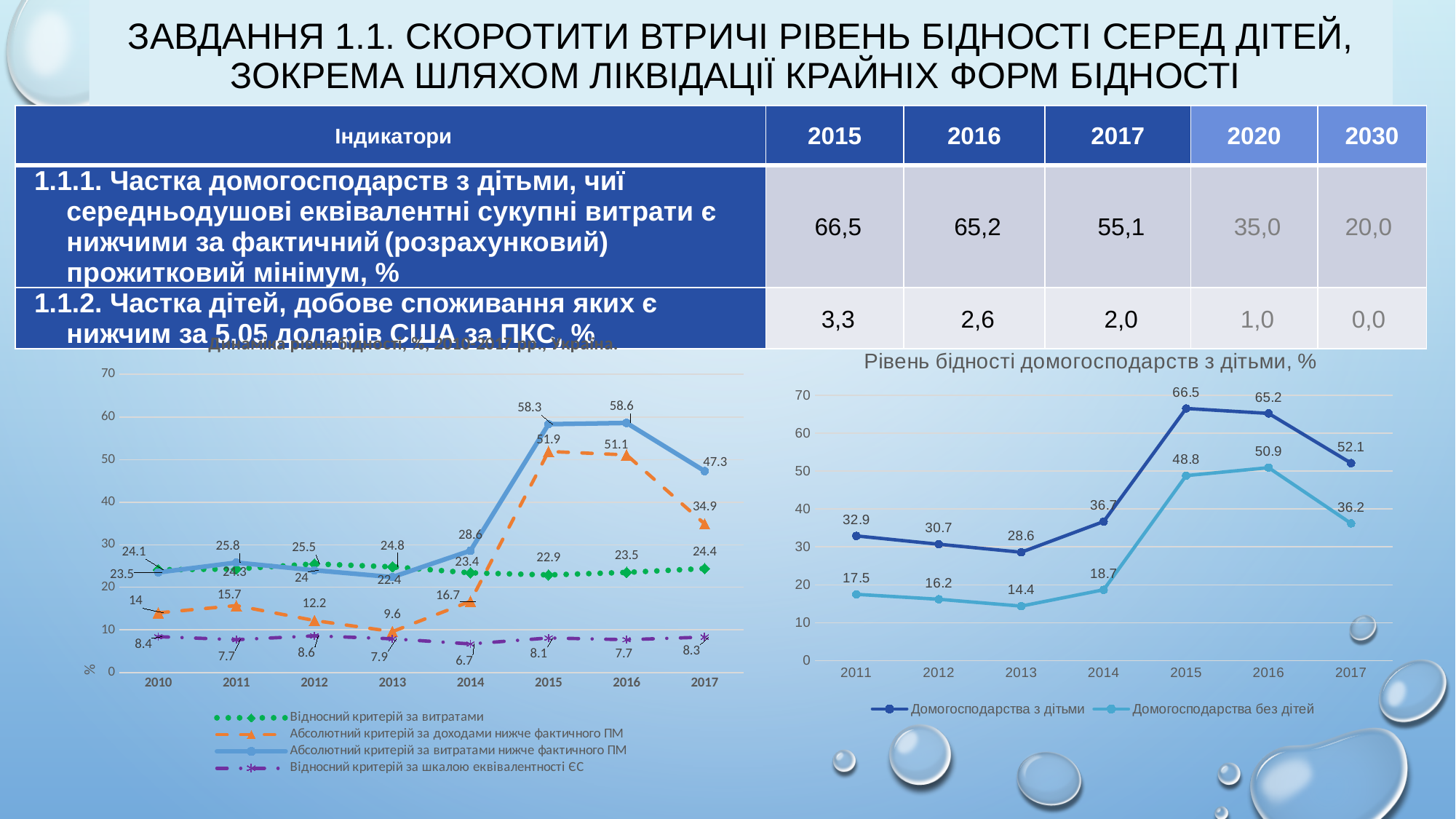

# Завдання 1.1. Скоротити втричі рівень бідності серед дітей, зокрема шляхом ліквідації крайніх форм бідності
| Індикатори | 2015 | 2016 | 2017 | 2020 | 2030 |
| --- | --- | --- | --- | --- | --- |
| 1.1.1. Частка домогосподарств з дітьми, чиї середньодушові еквівалентні сукупні витрати є нижчими за фактичний (розрахунковий) прожитковий мінімум, % | 66,5 | 65,2 | 55,1 | 35,0 | 20,0 |
| 1.1.2. Частка дітей, добове споживання яких є нижчим за 5,05 доларів США за ПКС, % | 3,3 | 2,6 | 2,0 | 1,0 | 0,0 |

### Chart: Динаміка рівня бідності, %, 2010-2017 рр., Україна.

| Category | Відносний критерій за витратами | Абсолютний критерій за доходами нижче фактичного ПМ | Абсолютний критерій за витратами нижче фактичного ПМ | Відносний критерій за шкалою еквівалентності ЄС |
|---|---|---|---|---|
| 2010 | 24.1 | 14.0 | 23.5 | 8.4 |
| 2011 | 24.3 | 15.7 | 25.8 | 7.7 |
| 2012 | 25.5 | 12.2 | 24.0 | 8.6 |
| 2013 | 24.8 | 9.6 | 22.4 | 7.9 |
| 2014 | 23.4 | 16.7 | 28.6 | 6.7 |
| 2015 | 22.9 | 51.9 | 58.3 | 8.1 |
| 2016 | 23.5 | 51.1 | 58.6 | 7.7 |
| 2017 | 24.4 | 34.9 | 47.3 | 8.3 |

### Chart: Рівень бідності домогосподарств з дітьми, %

| Category | Домогосподарства з дітьми | Домогосподарства без дітей |
|---|---|---|
| 2011 | 32.9 | 17.5 |
| 2012 | 30.7 | 16.2 |
| 2013 | 28.6 | 14.4 |
| 2014 | 36.7 | 18.7 |
| 2015 | 66.5 | 48.8 |
| 2016 | 65.2 | 50.9 |
| 2017 | 52.1 | 36.2 |